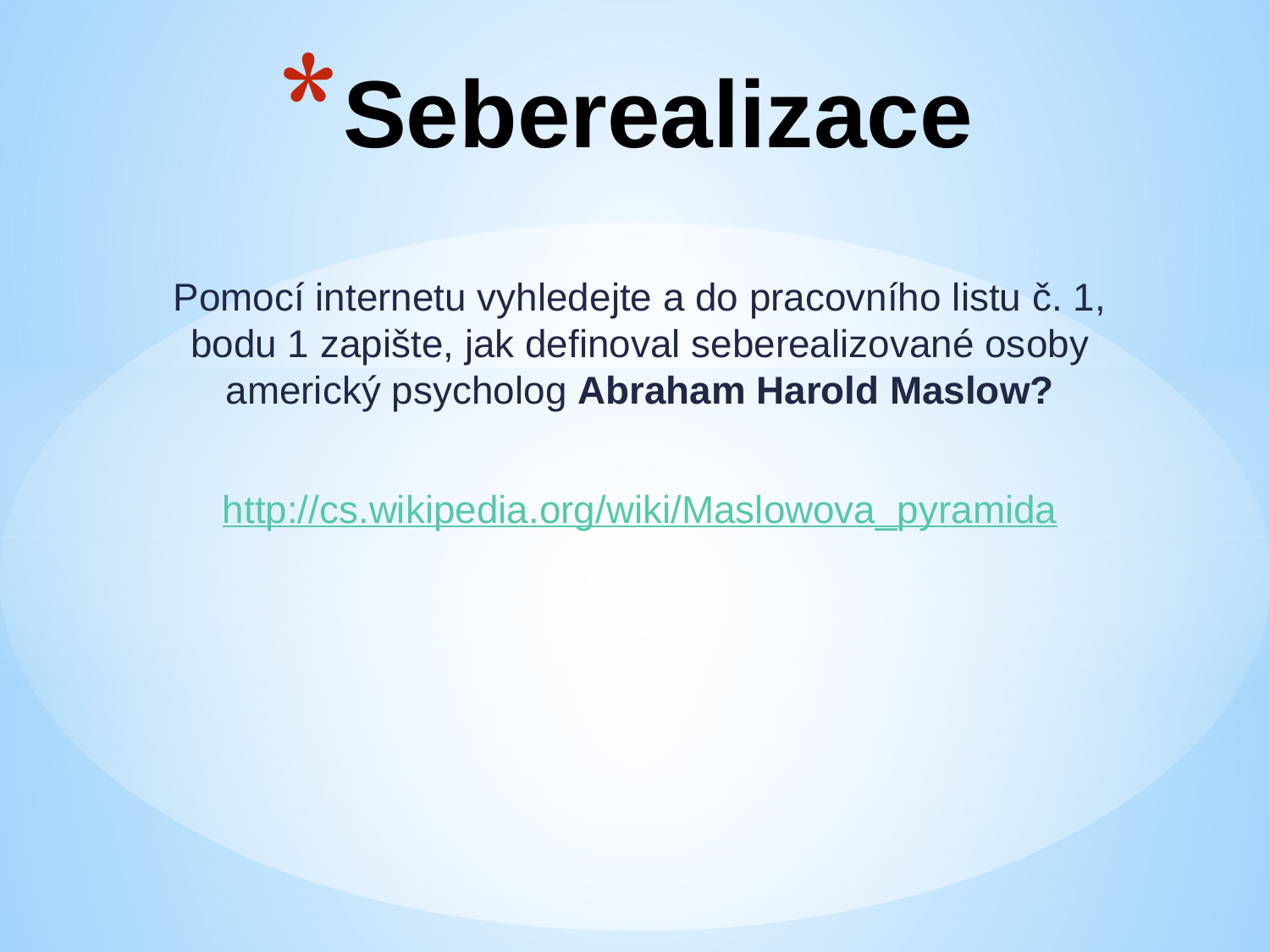

# Seberealizace
Pomocí internetu vyhledejte a do pracovního listu č. 1, bodu 1 zapište, jak definoval seberealizované osoby americký psycholog Abraham Harold Maslow?

http://cs.wikipedia.org/wiki/Maslowova_pyramida